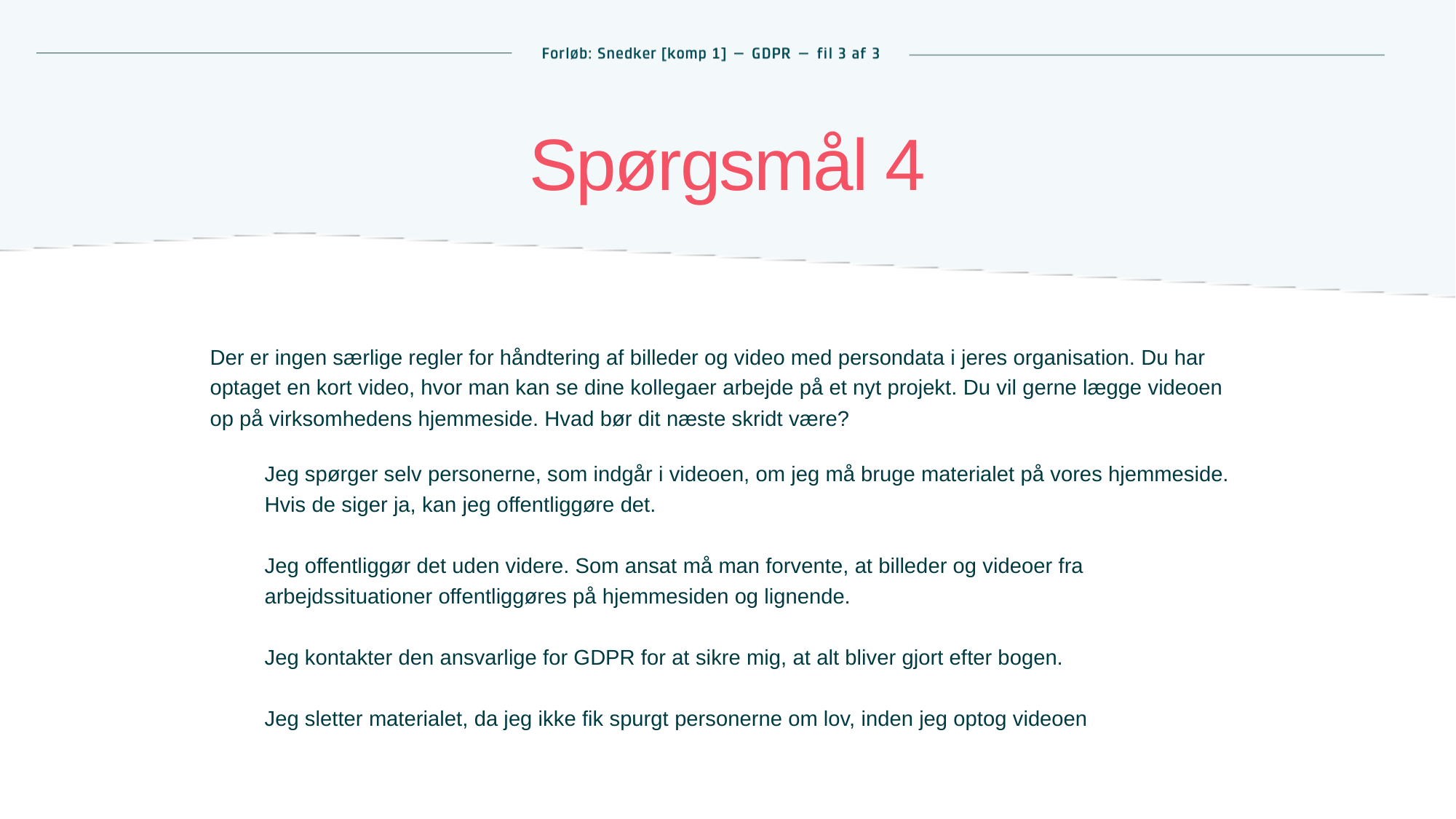

# Spørgsmål 4
Der er ingen særlige regler for håndtering af billeder og video med persondata i jeres organisation. Du har optaget en kort video, hvor man kan se dine kollegaer arbejde på et nyt projekt. Du vil gerne lægge videoen op på virksomhedens hjemmeside. Hvad bør dit næste skridt være?
Jeg spørger selv personerne, som indgår i videoen, om jeg må bruge materialet på vores hjemmeside. Hvis de siger ja, kan jeg offentliggøre det.
Jeg offentliggør det uden videre. Som ansat må man forvente, at billeder og videoer fra arbejdssituationer offentliggøres på hjemmesiden og lignende.
Jeg kontakter den ansvarlige for GDPR for at sikre mig, at alt bliver gjort efter bogen.
Jeg sletter materialet, da jeg ikke fik spurgt personerne om lov, inden jeg optog videoen
9